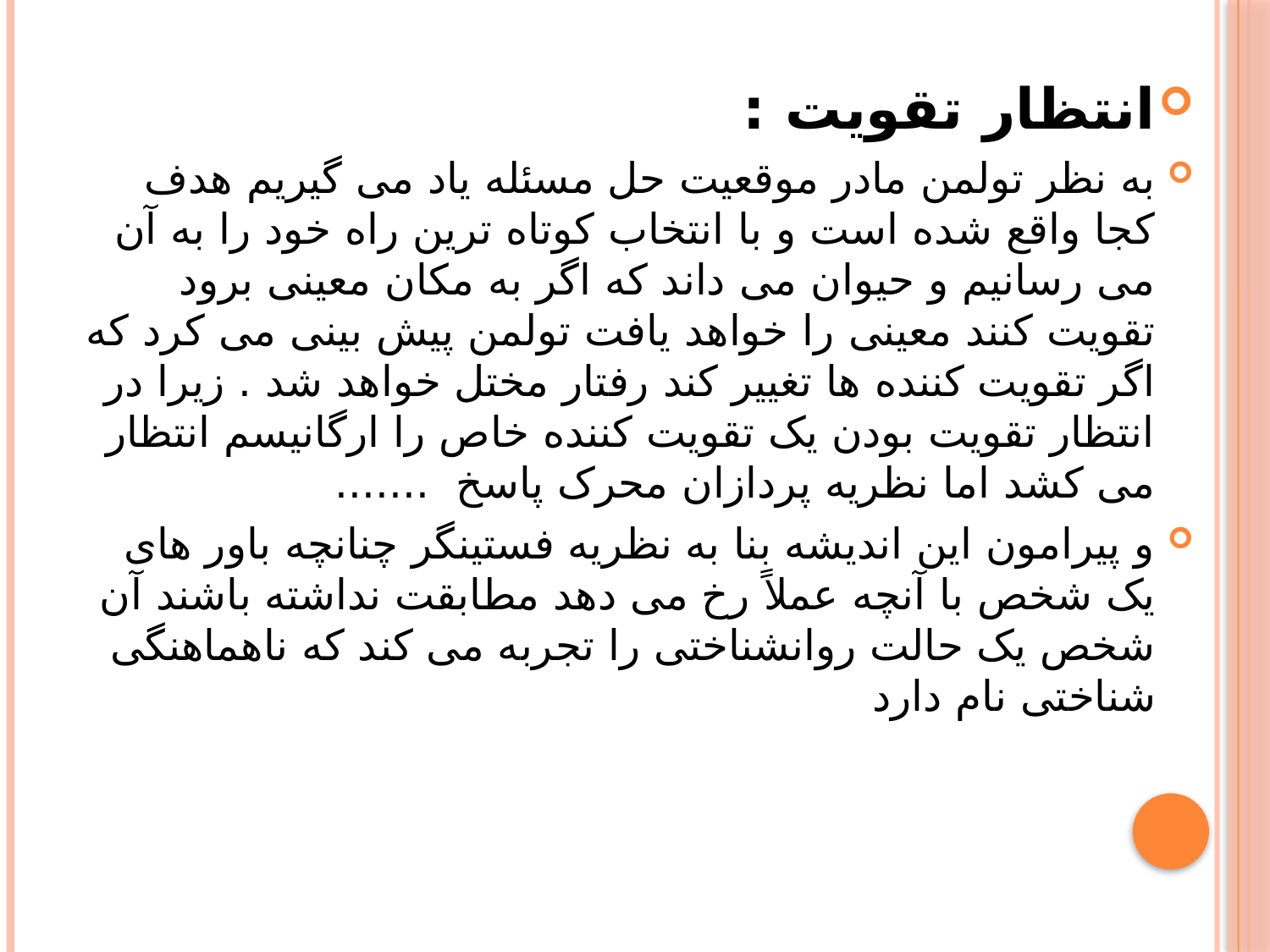

انتظار تقویت :
به نظر تولمن مادر موقعیت حل مسئله یاد می گیریم هدف کجا واقع شده است و با انتخاب کوتاه ترین راه خود را به آن می رسانیم و حیوان می داند که اگر به مکان معینی برود تقویت کنند معینی را خواهد یافت تولمن پیش بینی می کرد که اگر تقویت کننده ها تغییر کند رفتار مختل خواهد شد . زیرا در انتظار تقویت بودن یک تقویت کننده خاص را ارگانیسم انتظار می کشد اما نظریه پردازان محرک پاسخ  .......
و پیرامون این اندیشه بنا به نظریه فستینگر چنانچه باور های یک شخص با آنچه عملاً رخ می دهد مطابقت نداشته باشند آن شخص یک حالت روانشناختی را تجربه می کند که ناهماهنگی شناختی نام دارد